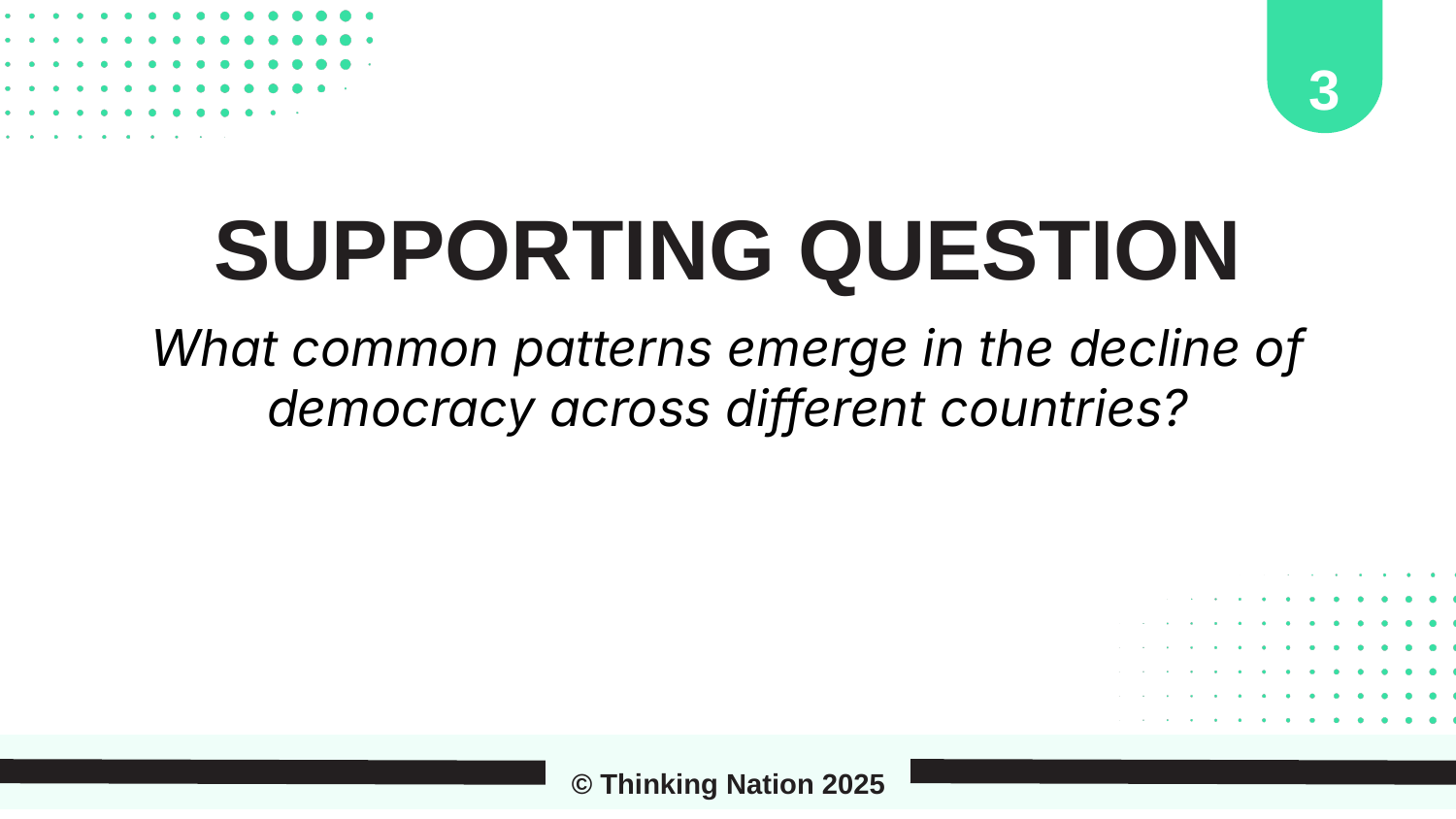

3
SUPPORTING QUESTION
What common patterns emerge in the decline of democracy across different countries?

© Thinking Nation 2025